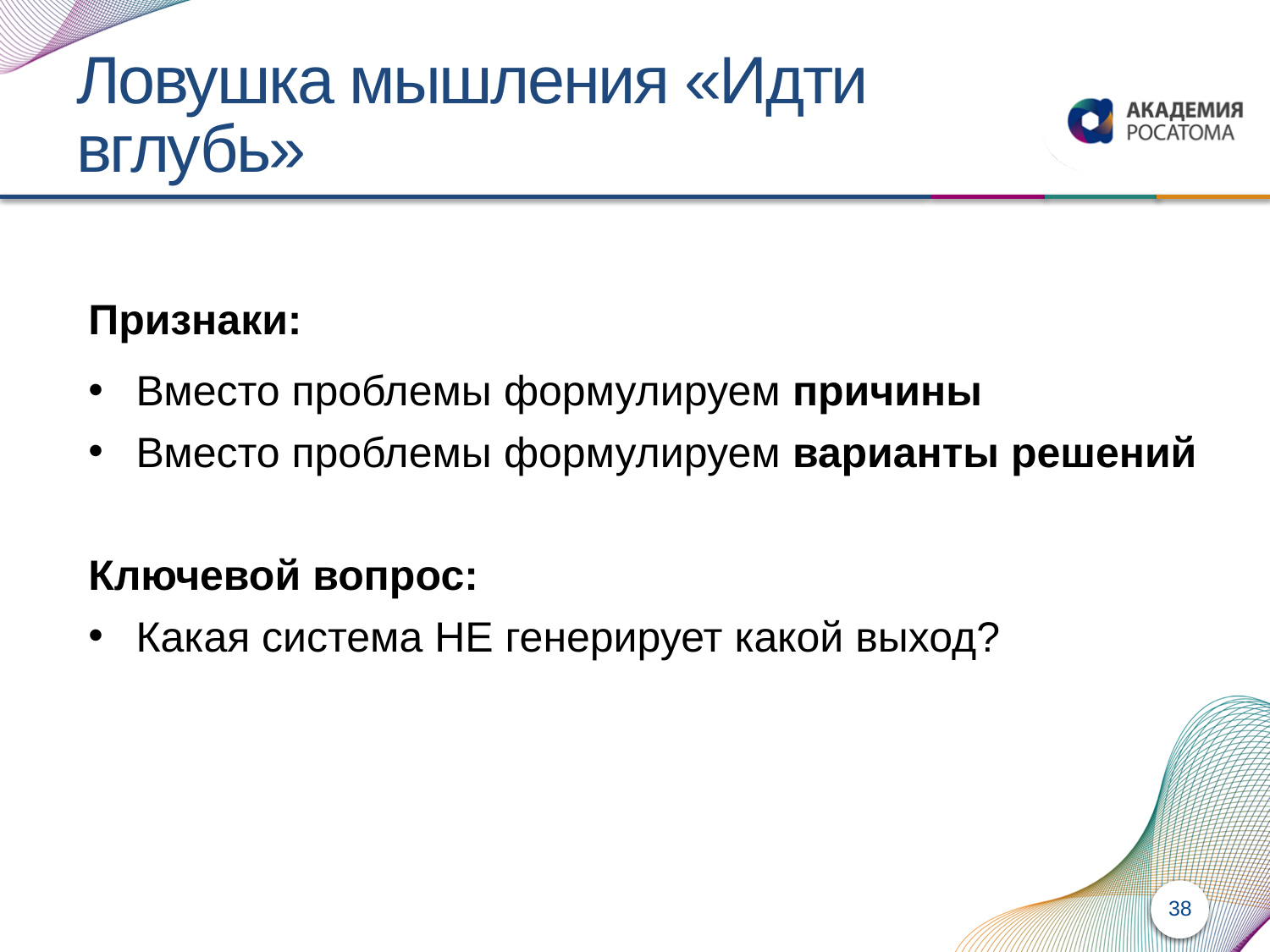

# Ловушка мышления «Идти вглубь»
Признаки:
Вместо проблемы формулируем причины
Вместо проблемы формулируем варианты решений

Ключевой вопрос:
Какая система НЕ генерирует какой выход?
38